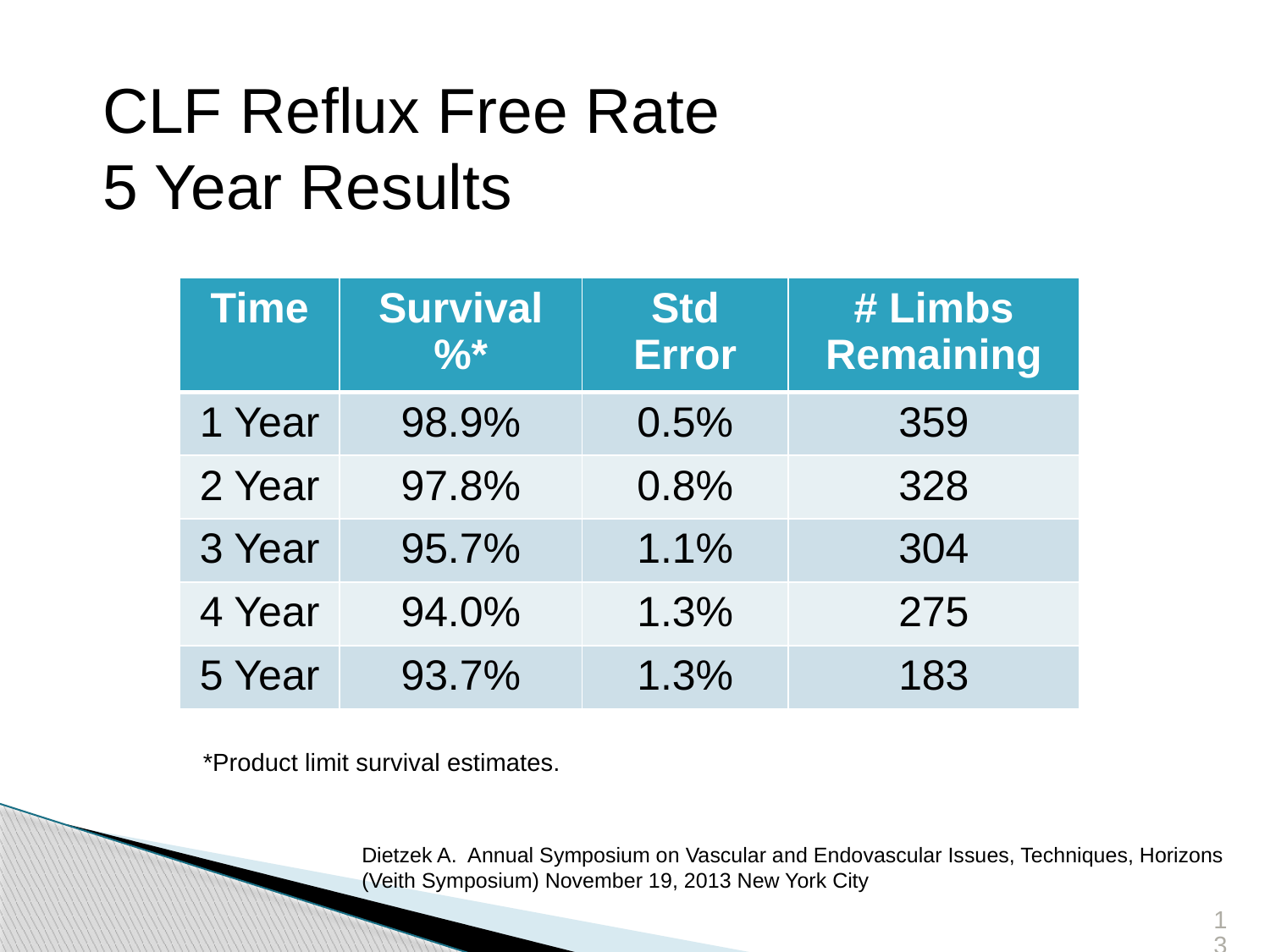

CLF Reflux Free Rate
5 Year Results
| Time | Survival%\* | Std Error | # Limbs Remaining |
| --- | --- | --- | --- |
| 1 Year | 98.9% | 0.5% | 359 |
| 2 Year | 97.8% | 0.8% | 328 |
| 3 Year | 95.7% | 1.1% | 304 |
| 4 Year | 94.0% | 1.3% | 275 |
| 5 Year | 93.7% | 1.3% | 183 |
*Product limit survival estimates.
Dietzek A.  Annual Symposium on Vascular and Endovascular Issues, Techniques, Horizons (Veith Symposium) November 19, 2013 New York City
13